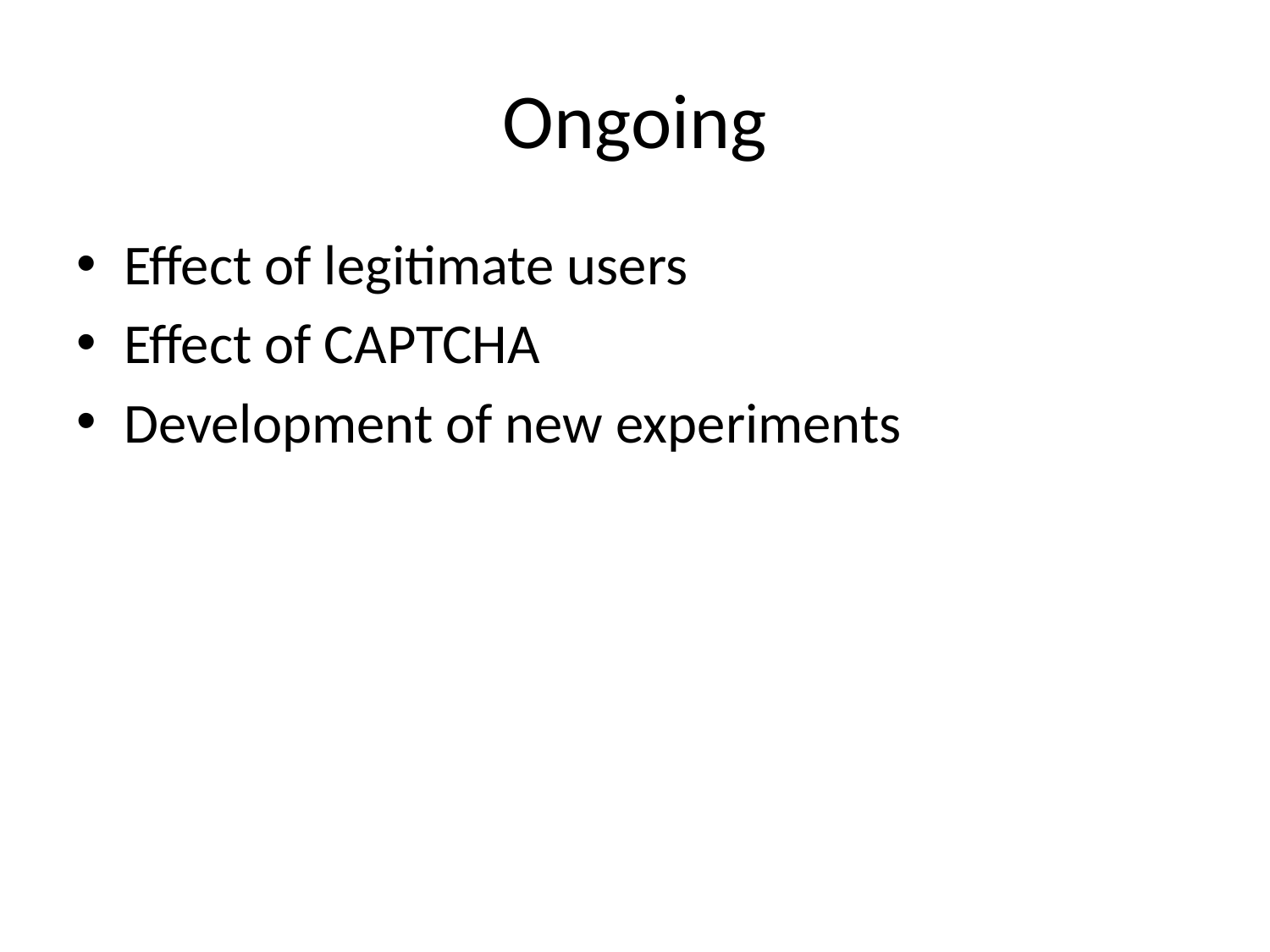

# Ongoing
Effect of legitimate users
Effect of CAPTCHA
Development of new experiments